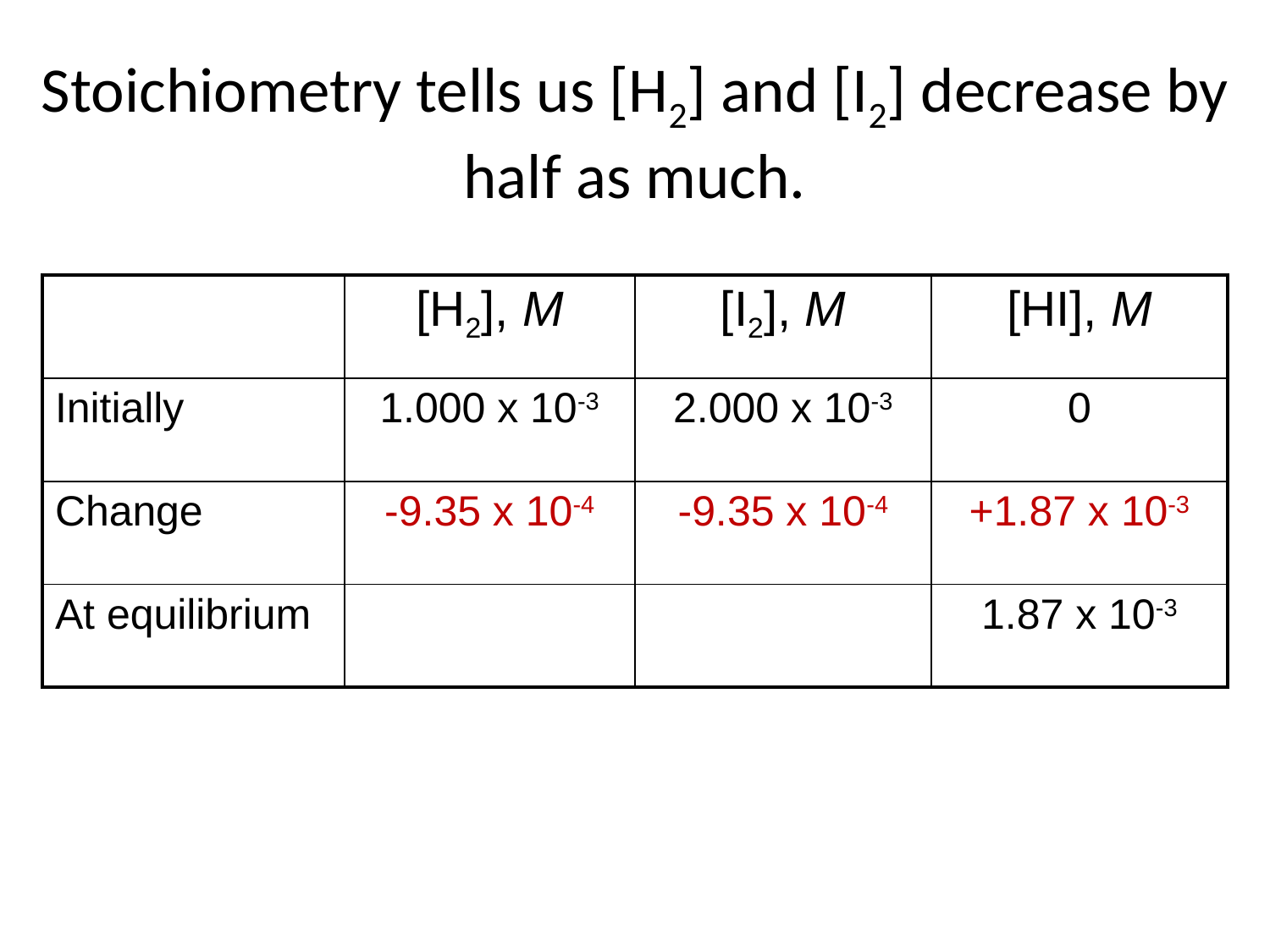

Stoichiometry tells us [H2] and [I2] decrease by half as much.
|  | [H2], M | [I2], M | [HI], M |
| --- | --- | --- | --- |
| Initially | 1.000 x 10-3 | 2.000 x 10-3 | 0 |
| Change | -9.35 x 10-4 | -9.35 x 10-4 | +1.87 x 10-3 |
| At equilibrium |  |  | 1.87 x 10-3 |